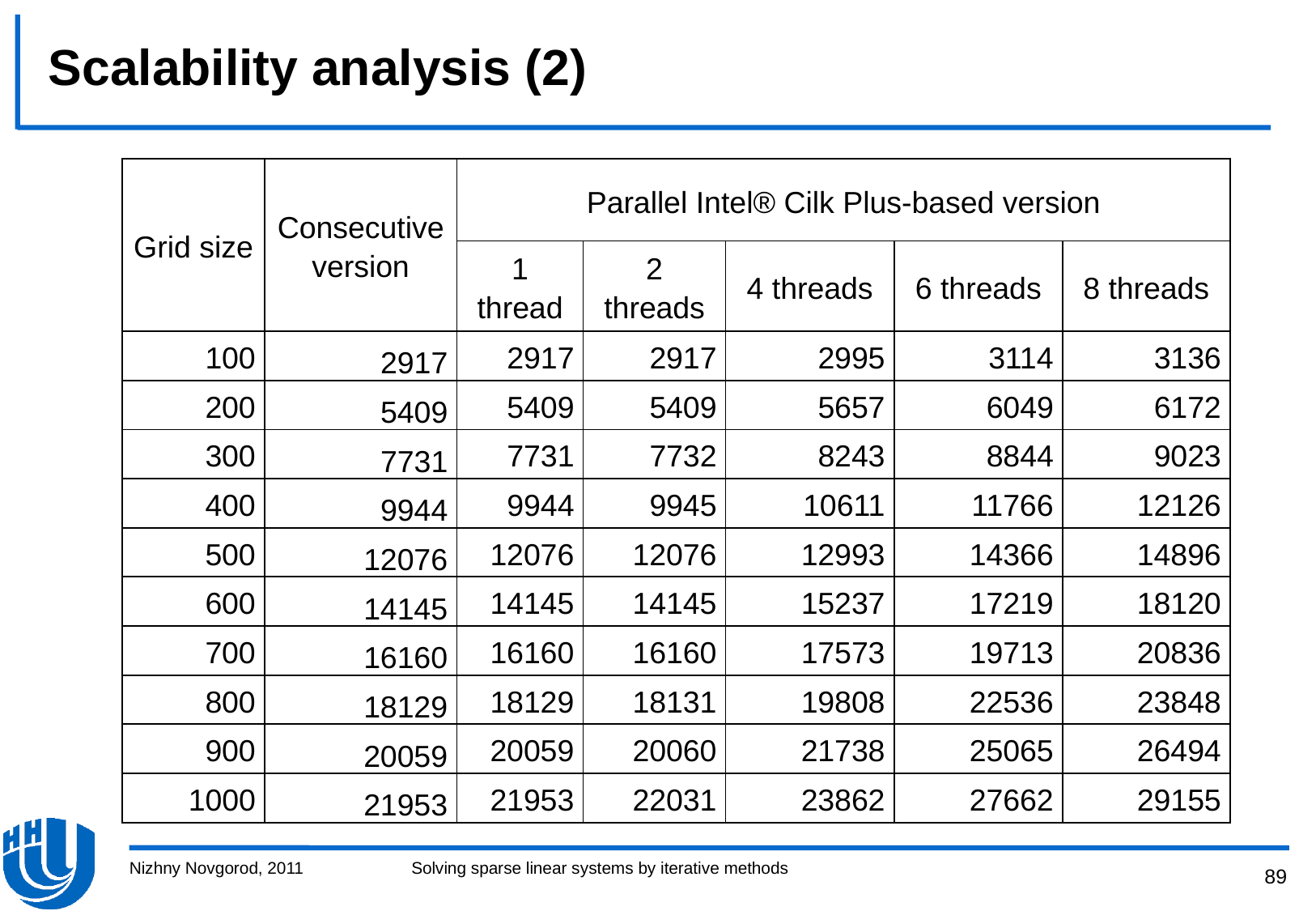

# Scalability analysis (2)
| Grid size | Consecutive version | Parallel Intel® Cilk Plus-based version |  |  |  |  |
| --- | --- | --- | --- | --- | --- | --- |
|  |  | 1 thread | 2 threads | 4 threads | 6 threads | 8 threads |
| 100 | 2917 | 2917 | 2917 | 2995 | 3114 | 3136 |
| 200 | 5409 | 5409 | 5409 | 5657 | 6049 | 6172 |
| 300 | 7731 | 7731 | 7732 | 8243 | 8844 | 9023 |
| 400 | 9944 | 9944 | 9945 | 10611 | 11766 | 12126 |
| 500 | 12076 | 12076 | 12076 | 12993 | 14366 | 14896 |
| 600 | 14145 | 14145 | 14145 | 15237 | 17219 | 18120 |
| 700 | 16160 | 16160 | 16160 | 17573 | 19713 | 20836 |
| 800 | 18129 | 18129 | 18131 | 19808 | 22536 | 23848 |
| 900 | 20059 | 20059 | 20060 | 21738 | 25065 | 26494 |
| 1000 | 21953 | 21953 | 22031 | 23862 | 27662 | 29155 |
Nizhny Novgorod, 2011
Solving sparse linear systems by iterative methods